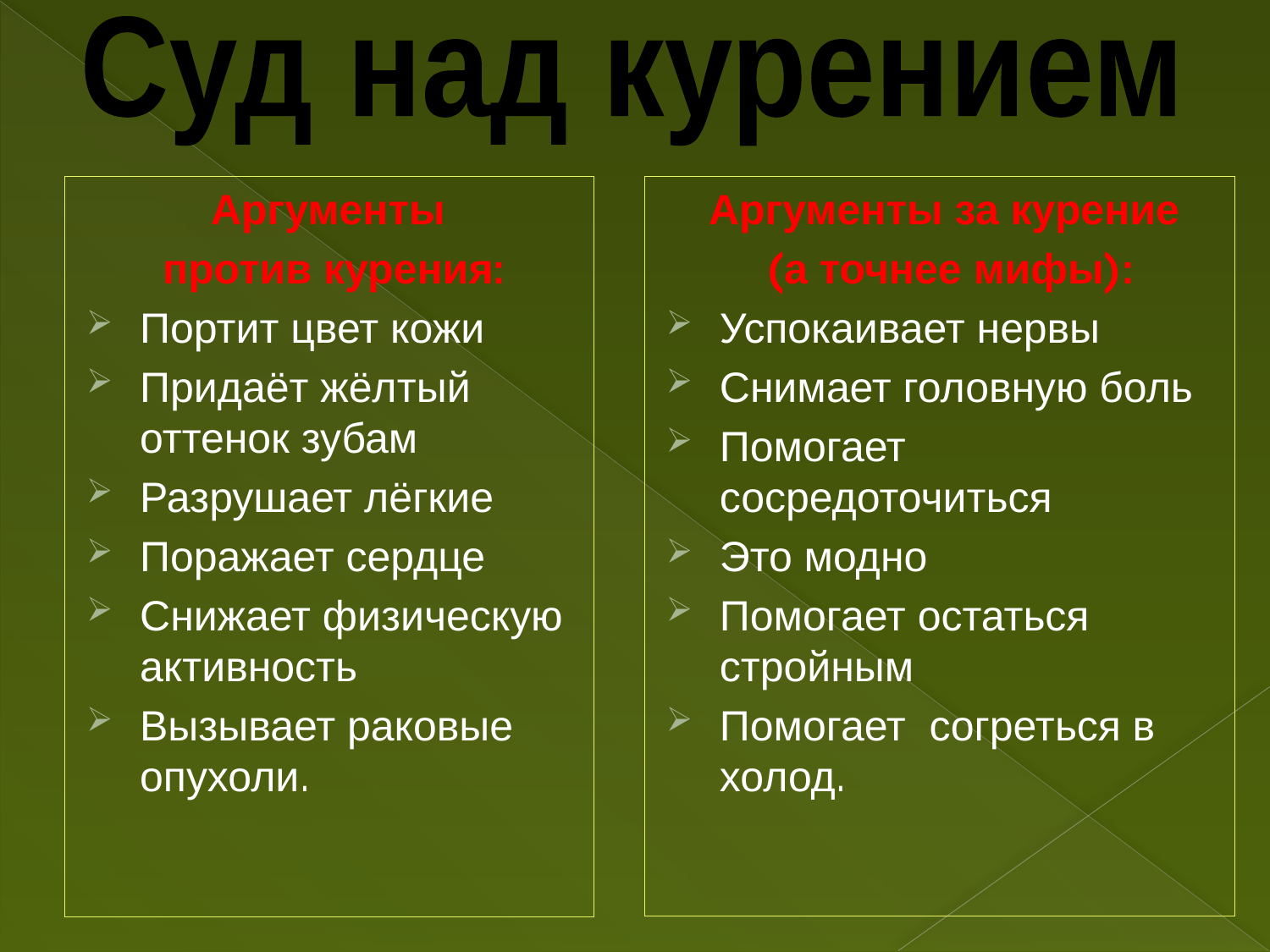

Суд над курением
Аргументы
против курения:
Портит цвет кожи
Придаёт жёлтый оттенок зубам
Разрушает лёгкие
Поражает сердце
Снижает физическую активность
Вызывает раковые опухоли.
Аргументы за курение
 (а точнее мифы):
Успокаивает нервы
Снимает головную боль
Помогает сосредоточиться
Это модно
Помогает остаться стройным
Помогает  согреться в холод.